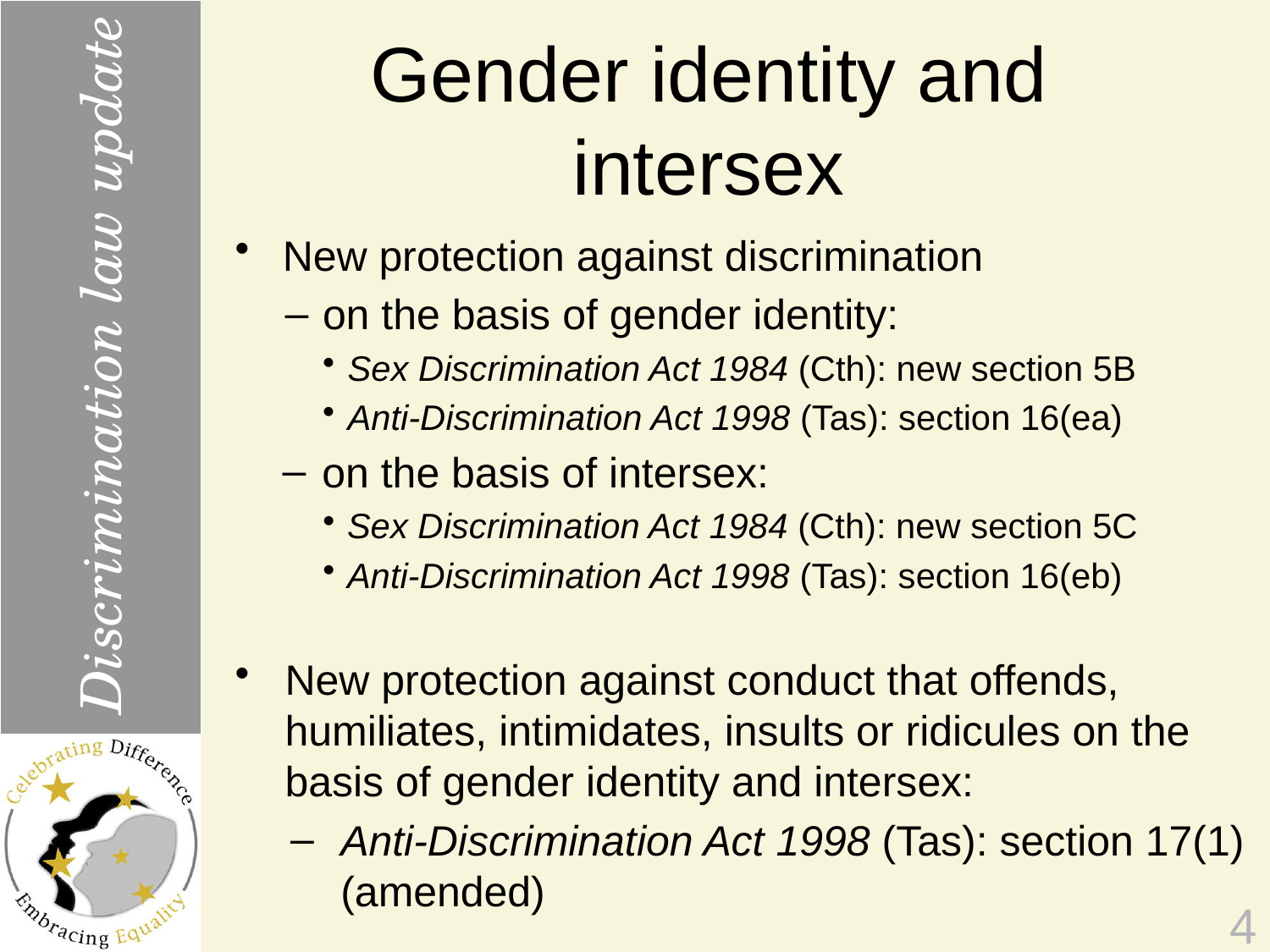

Discrimination law update
# Gender identity and intersex
New protection against discrimination
on the basis of gender identity:
Sex Discrimination Act 1984 (Cth): new section 5B
Anti-Discrimination Act 1998 (Tas): section 16(ea)
on the basis of intersex:
Sex Discrimination Act 1984 (Cth): new section 5C
Anti-Discrimination Act 1998 (Tas): section 16(eb)

New protection against conduct that offends, humiliates, intimidates, insults or ridicules on the basis of gender identity and intersex:
Anti-Discrimination Act 1998 (Tas): section 17(1) (amended)

4